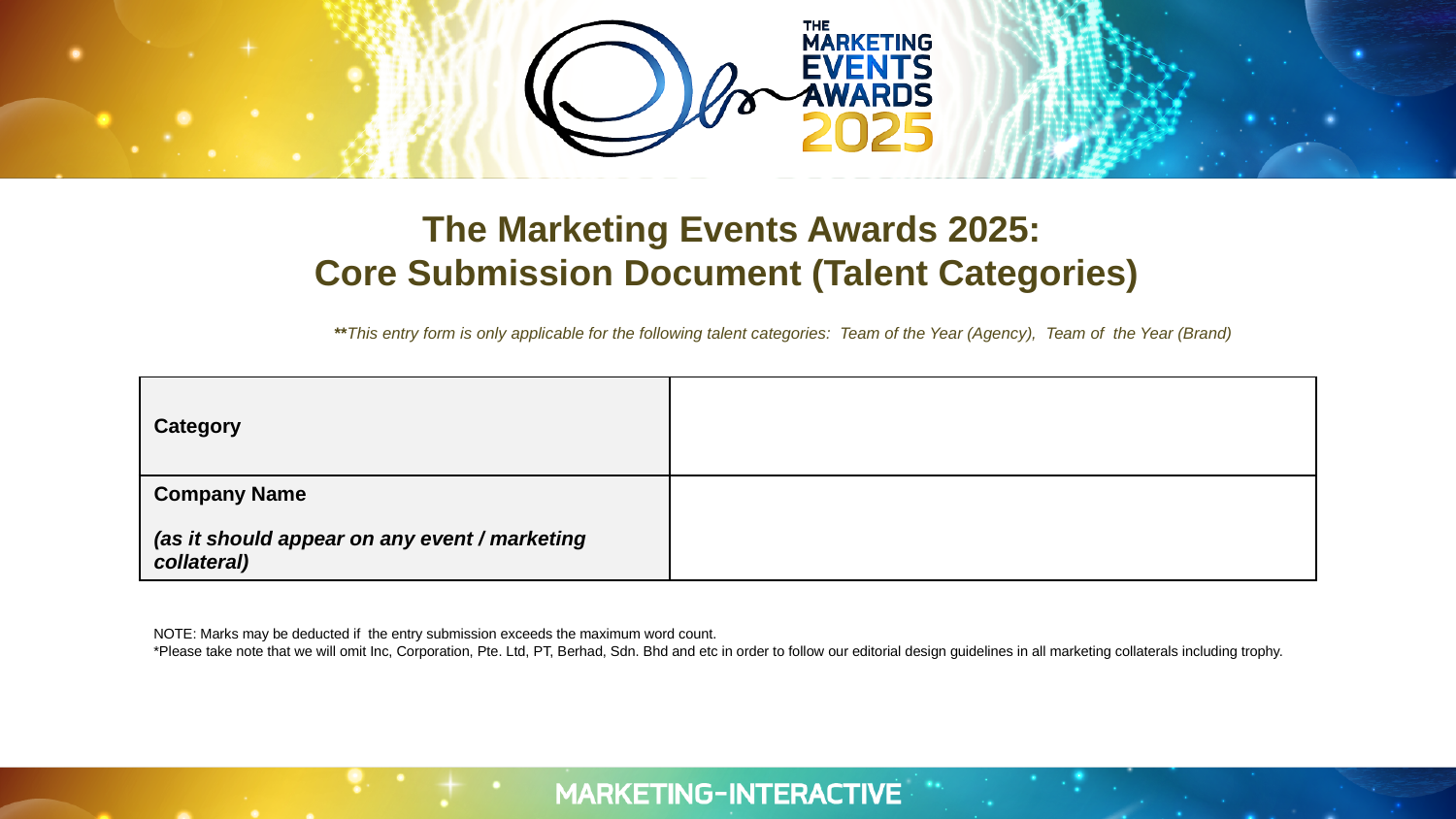

The Marketing Events Awards 2025:
Core Submission Document (Talent Categories)
**This entry form is only applicable for the following talent categories:  Team of the Year (Agency),  Team of  the Year (Brand)
| Category |  |
| --- | --- |
| Company Name (as it should appear on any event / marketing collateral) |  |
NOTE: Marks may be deducted if  the entry submission exceeds the maximum word count.
*Please take note that we will omit Inc, Corporation, Pte. Ltd, PT, Berhad, Sdn. Bhd and etc in order to follow our editorial design guidelines in all marketing collaterals including trophy.